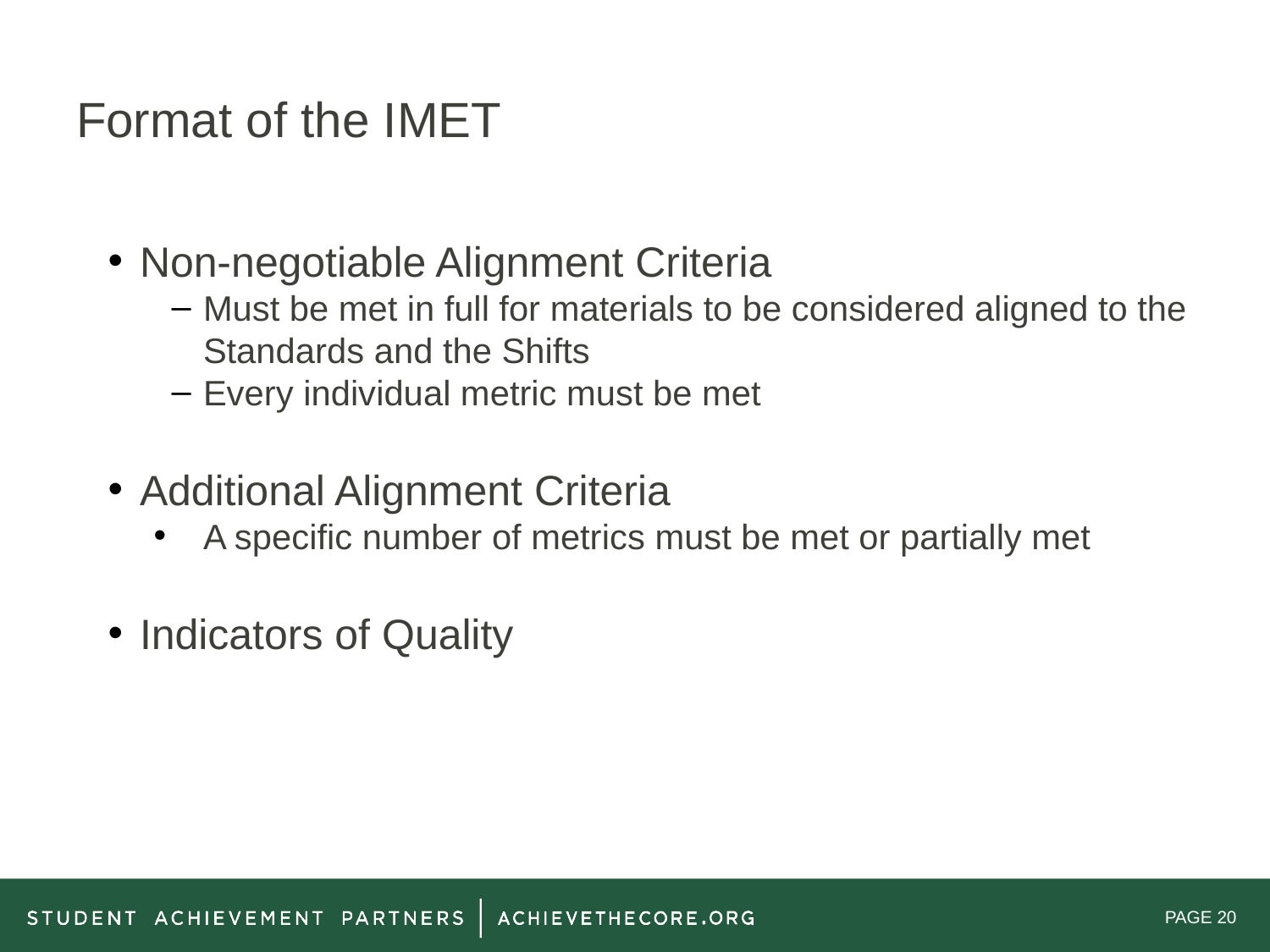

# Format of the IMET
Non-negotiable Alignment Criteria
Must be met in full for materials to be considered aligned to the Standards and the Shifts
Every individual metric must be met

Additional Alignment Criteria
A specific number of metrics must be met or partially met

Indicators of Quality